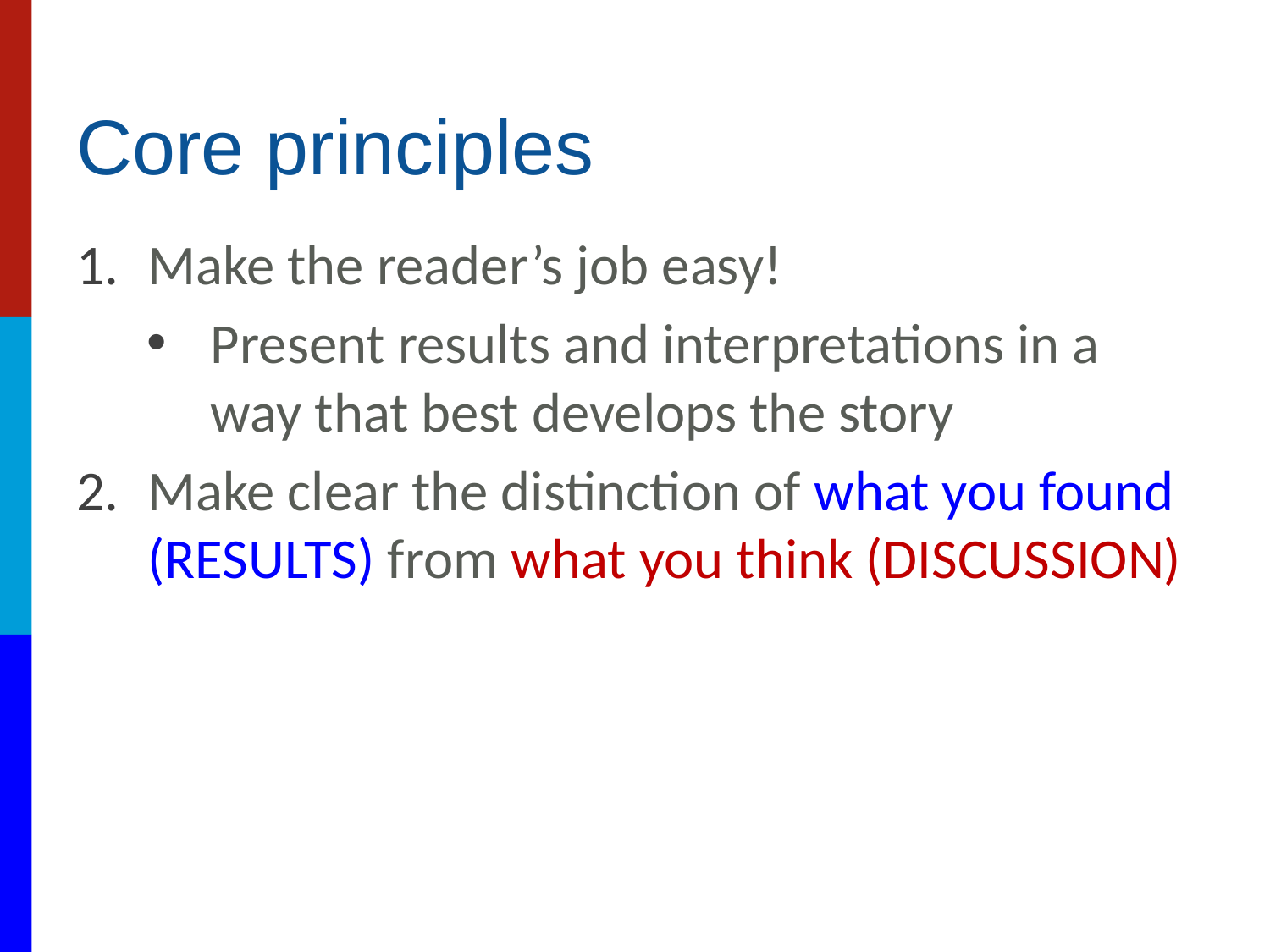

# Core principles
Make the reader’s job easy!
Present results and interpretations in a way that best develops the story
Make clear the distinction of what you found (RESULTS) from what you think (DISCUSSION)